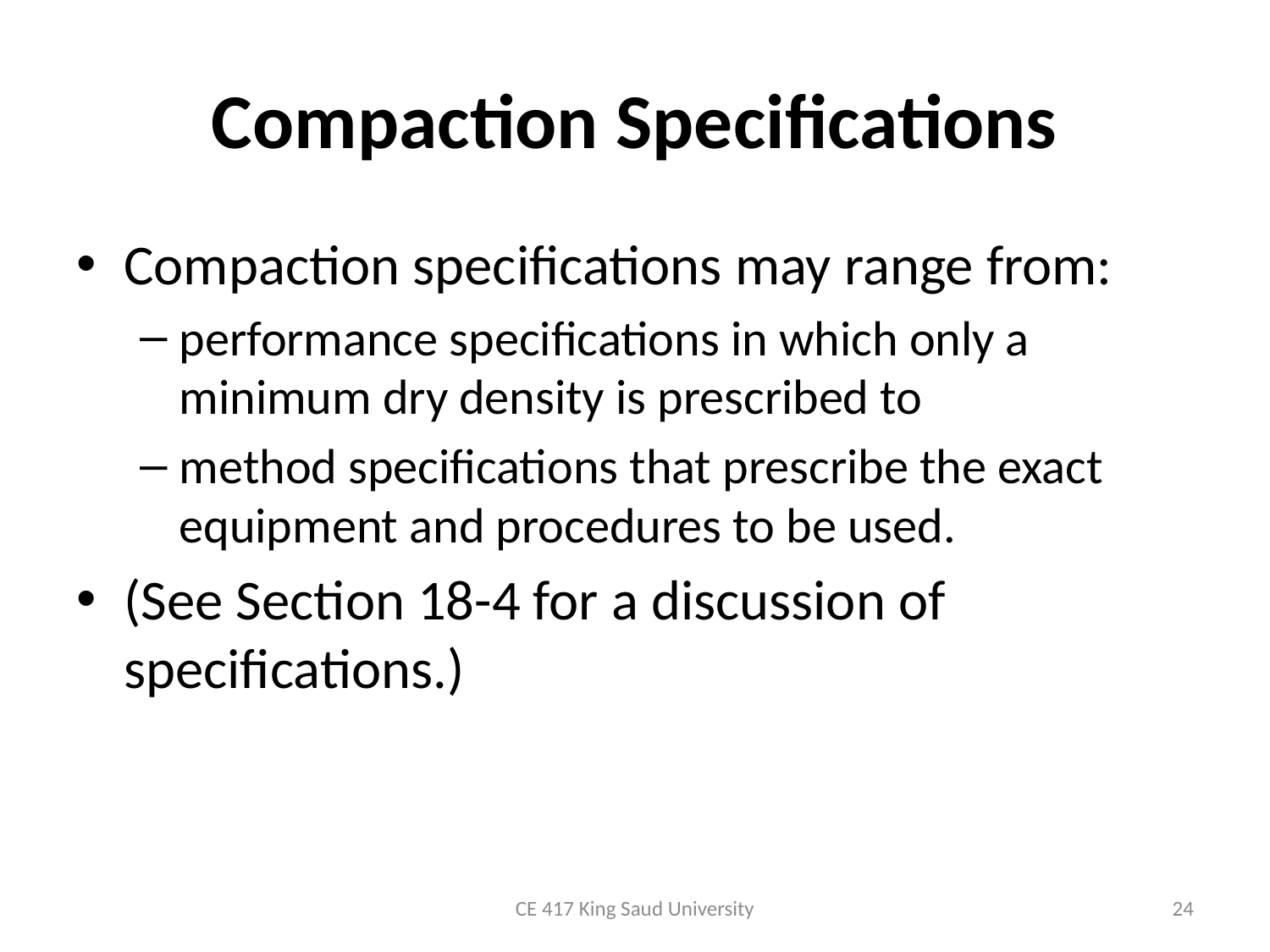

# Compaction Specifications
Compaction specifications may range from:
performance specifications in which only a minimum dry density is prescribed to
method specifications that prescribe the exact equipment and procedures to be used.
(See Section 18-4 for a discussion of specifications.)
CE 417 King Saud University
24